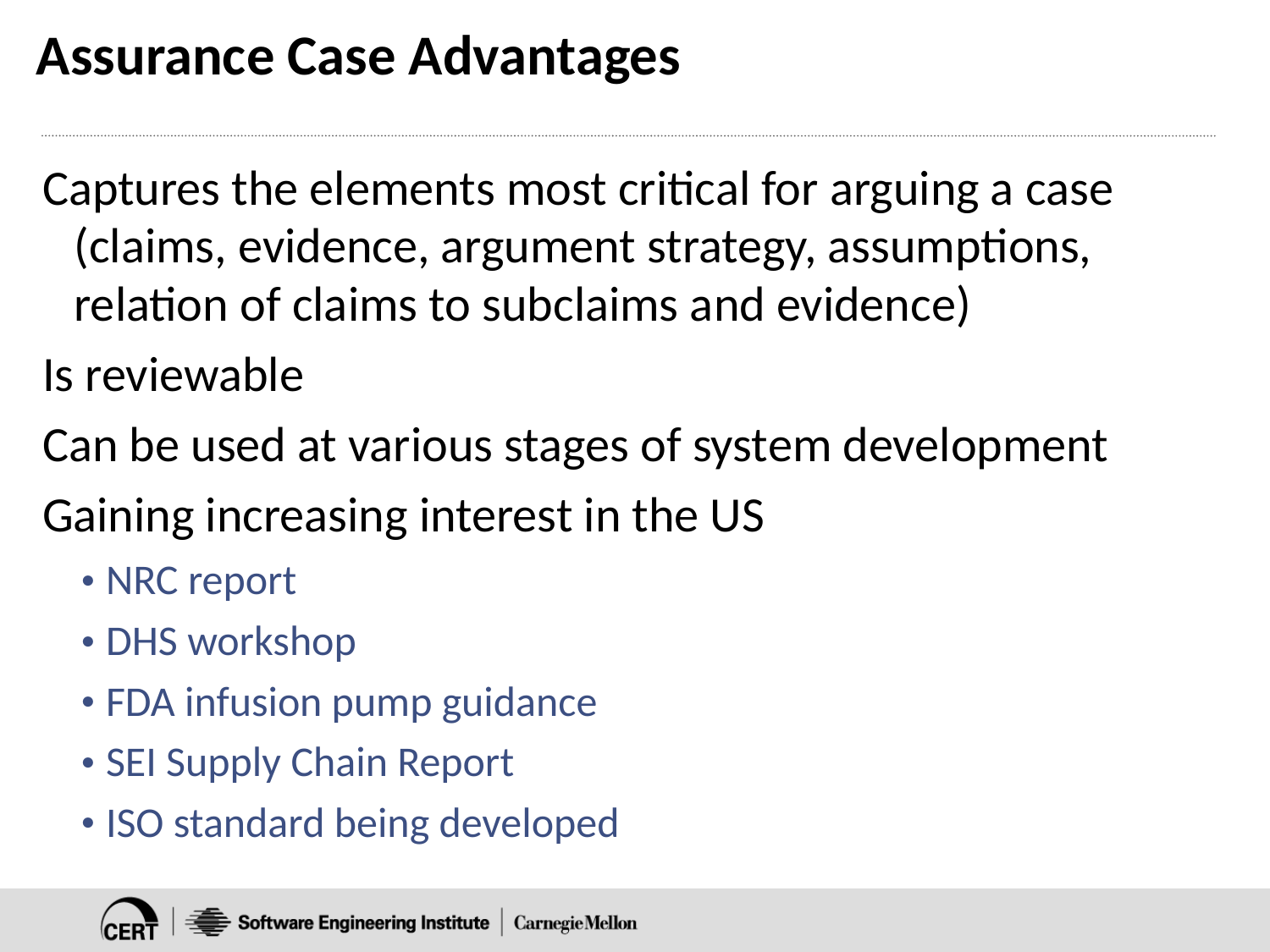

# Assurance Case Advantages
Captures the elements most critical for arguing a case (claims, evidence, argument strategy, assumptions, relation of claims to subclaims and evidence)
Is reviewable
Can be used at various stages of system development
Gaining increasing interest in the US
NRC report
DHS workshop
FDA infusion pump guidance
SEI Supply Chain Report
ISO standard being developed